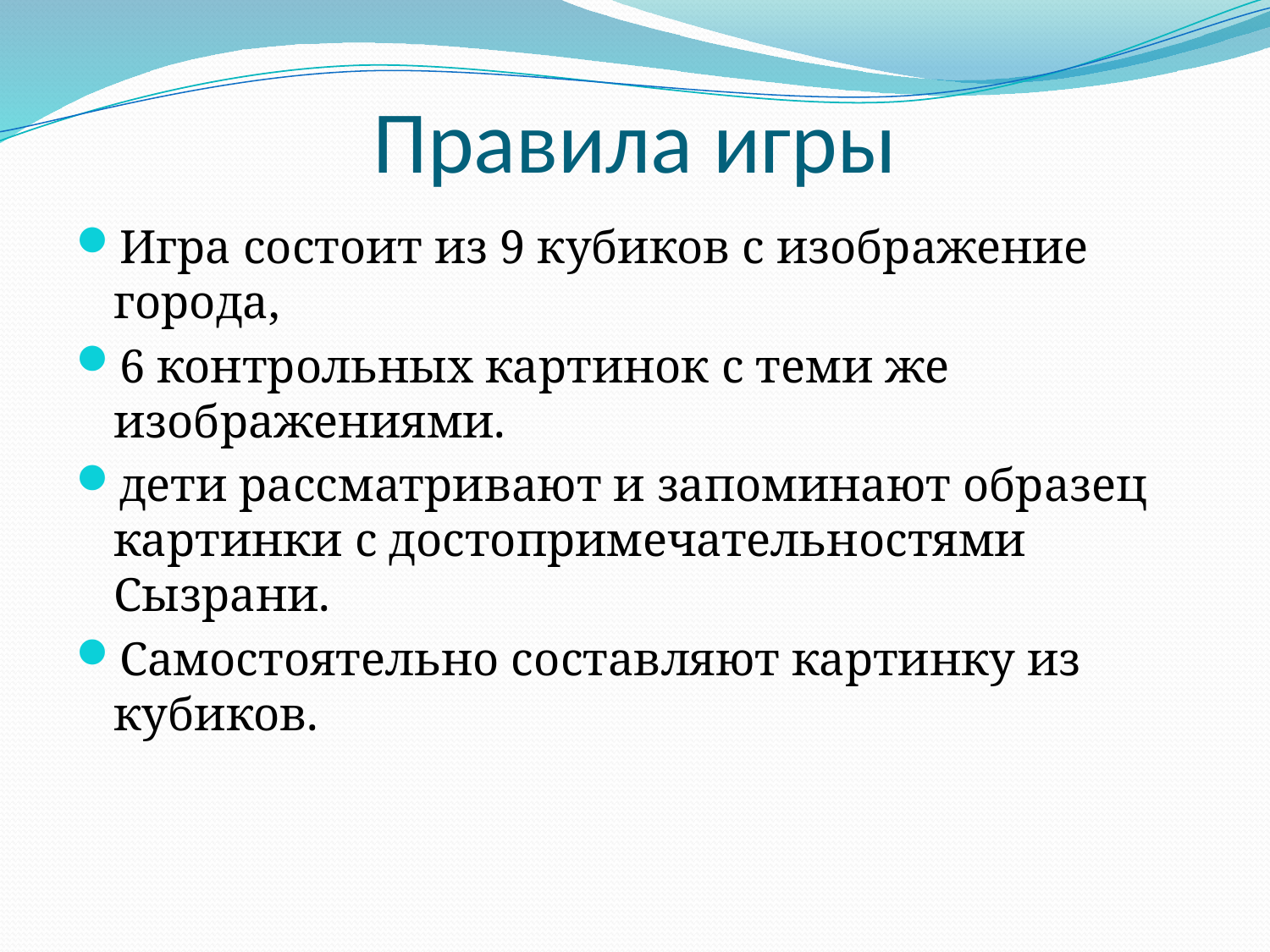

# Правила игры
Игра состоит из 9 кубиков с изображение города,
6 контрольных картинок с теми же изображениями.
дети рассматривают и запоминают образец картинки с достопримечательностями Сызрани.
Самостоятельно составляют картинку из кубиков.